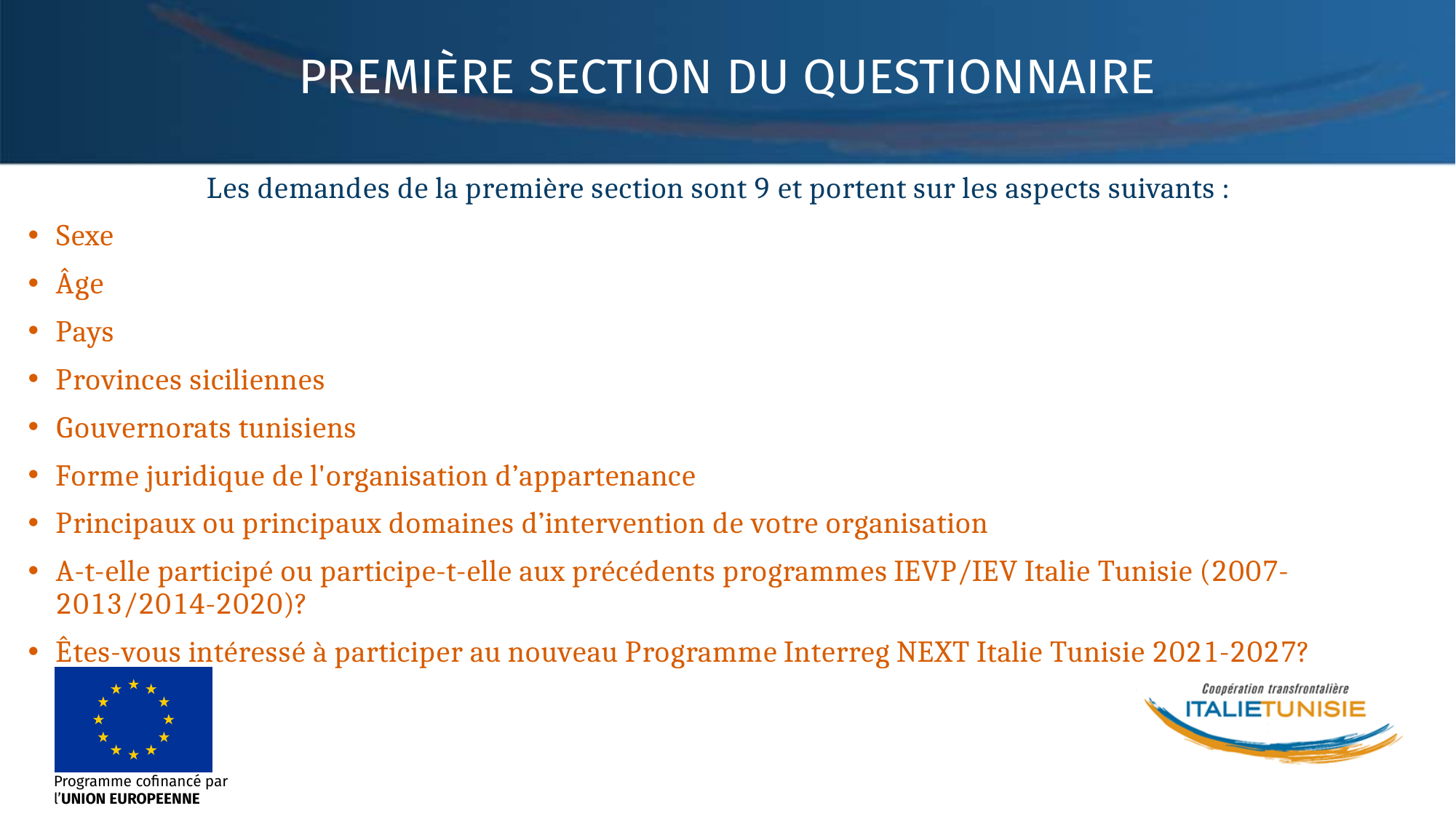

# PREMIÈRE SECTION DU QUESTIONNAIRE
Les demandes de la première section sont 9 et portent sur les aspects suivants :
Sexe
Âge
Pays
Provinces siciliennes
Gouvernorats tunisiens
Forme juridique de l'organisation d’appartenance
Principaux ou principaux domaines d’intervention de votre organisation
A-t-elle participé ou participe-t-elle aux précédents programmes IEVP/IEV Italie Tunisie (2007-2013/2014-2020)?
Êtes-vous intéressé à participer au nouveau Programme Interreg NEXT Italie Tunisie 2021-2027?